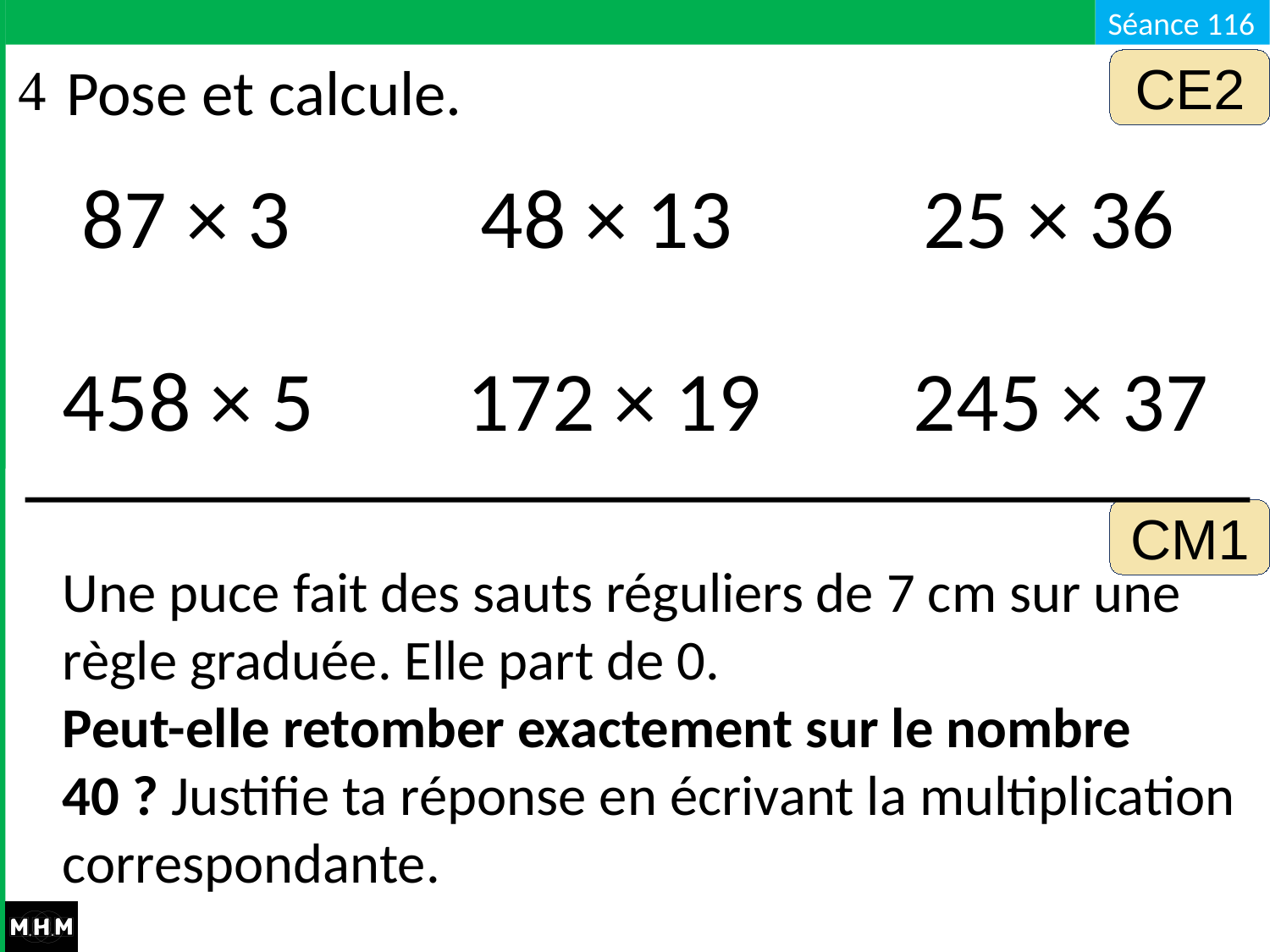

Pose et calcule.
CE2
 87 × 3          48 × 13          25 × 36

458 × 5        172 × 19        245 × 37

CM1
Une puce fait des sauts réguliers de 7 cm sur une règle graduée. Elle part de 0.
Peut-elle retomber exactement sur le nombre 40 ? Justifie ta réponse en écrivant la multiplication correspondante.